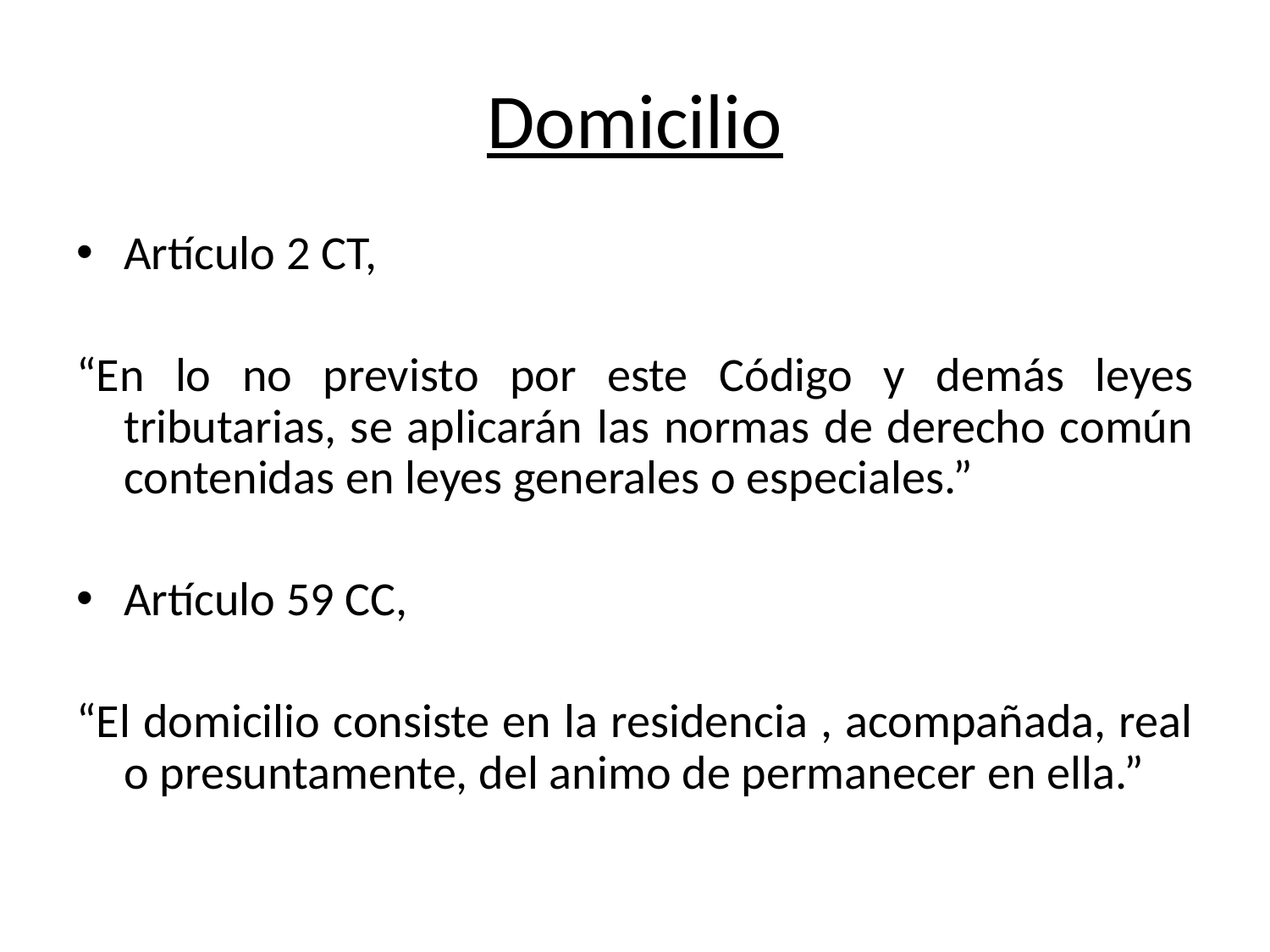

# Domicilio
Artículo 2 CT,

“En lo no previsto por este Código y demás leyes tributarias, se aplicarán las normas de derecho común contenidas en leyes generales o especiales.”

Artículo 59 CC,

“El domicilio consiste en la residencia , acompañada, real o presuntamente, del animo de permanecer en ella.”